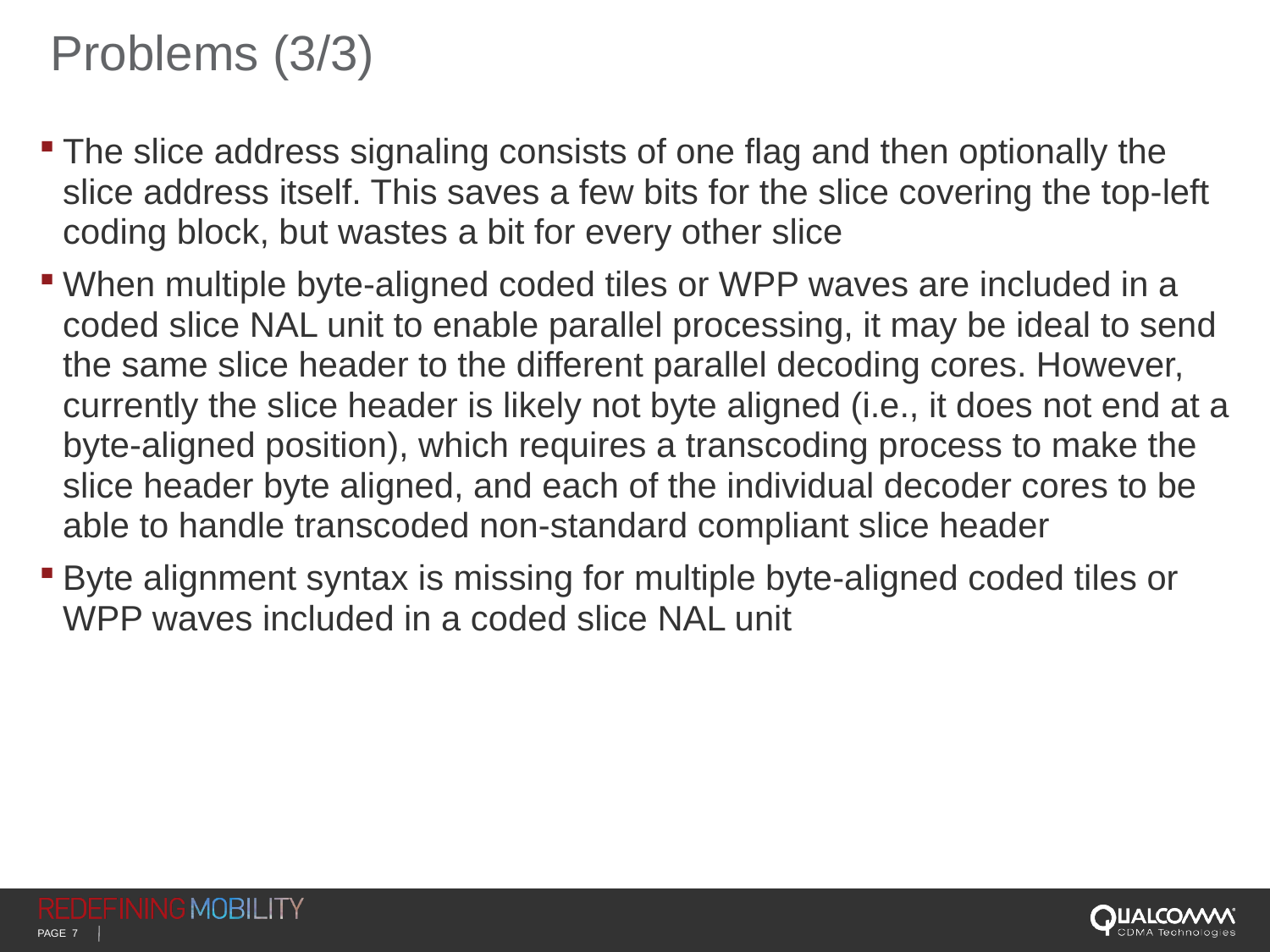

# Problems (3/3)
The slice address signaling consists of one flag and then optionally the slice address itself. This saves a few bits for the slice covering the top-left coding block, but wastes a bit for every other slice
When multiple byte-aligned coded tiles or WPP waves are included in a coded slice NAL unit to enable parallel processing, it may be ideal to send the same slice header to the different parallel decoding cores. However, currently the slice header is likely not byte aligned (i.e., it does not end at a byte-aligned position), which requires a transcoding process to make the slice header byte aligned, and each of the individual decoder cores to be able to handle transcoded non-standard compliant slice header
Byte alignment syntax is missing for multiple byte-aligned coded tiles or WPP waves included in a coded slice NAL unit